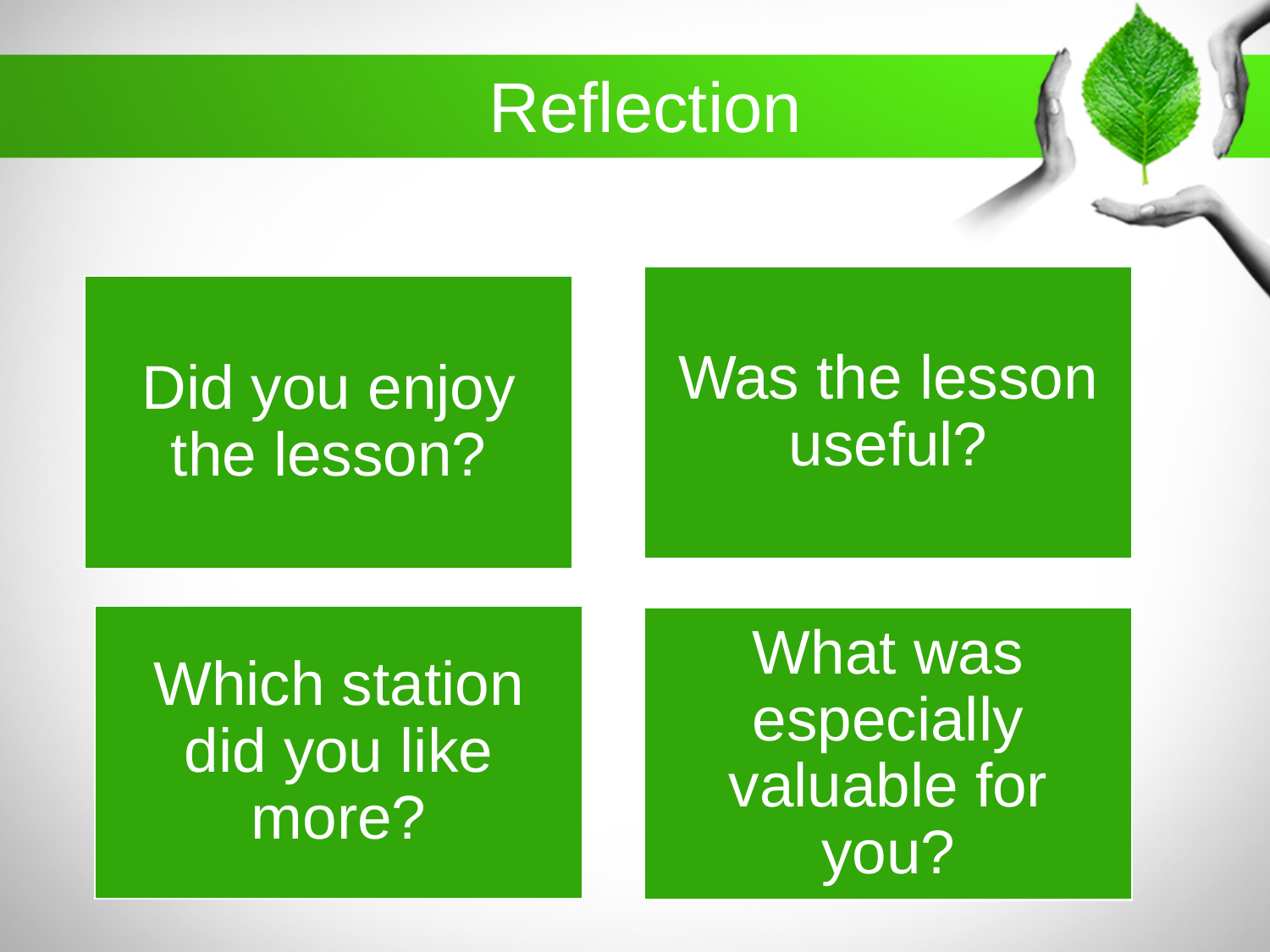

# Reflection
Which station did you like more?
Was the lesson useful?
Did you enjoy the lesson?
What was especially valuable for you?